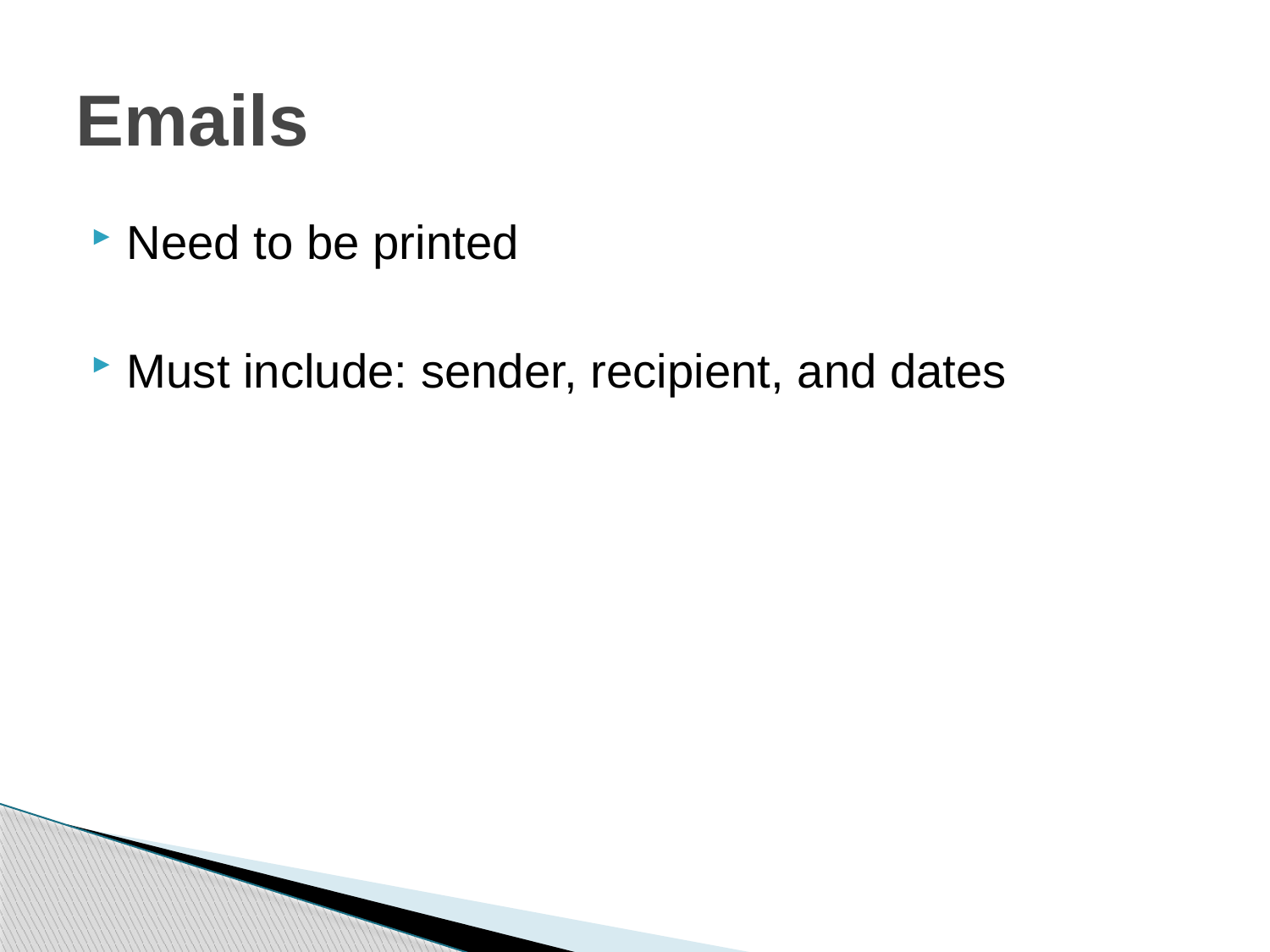

# Emails
Need to be printed

Must include: sender, recipient, and dates